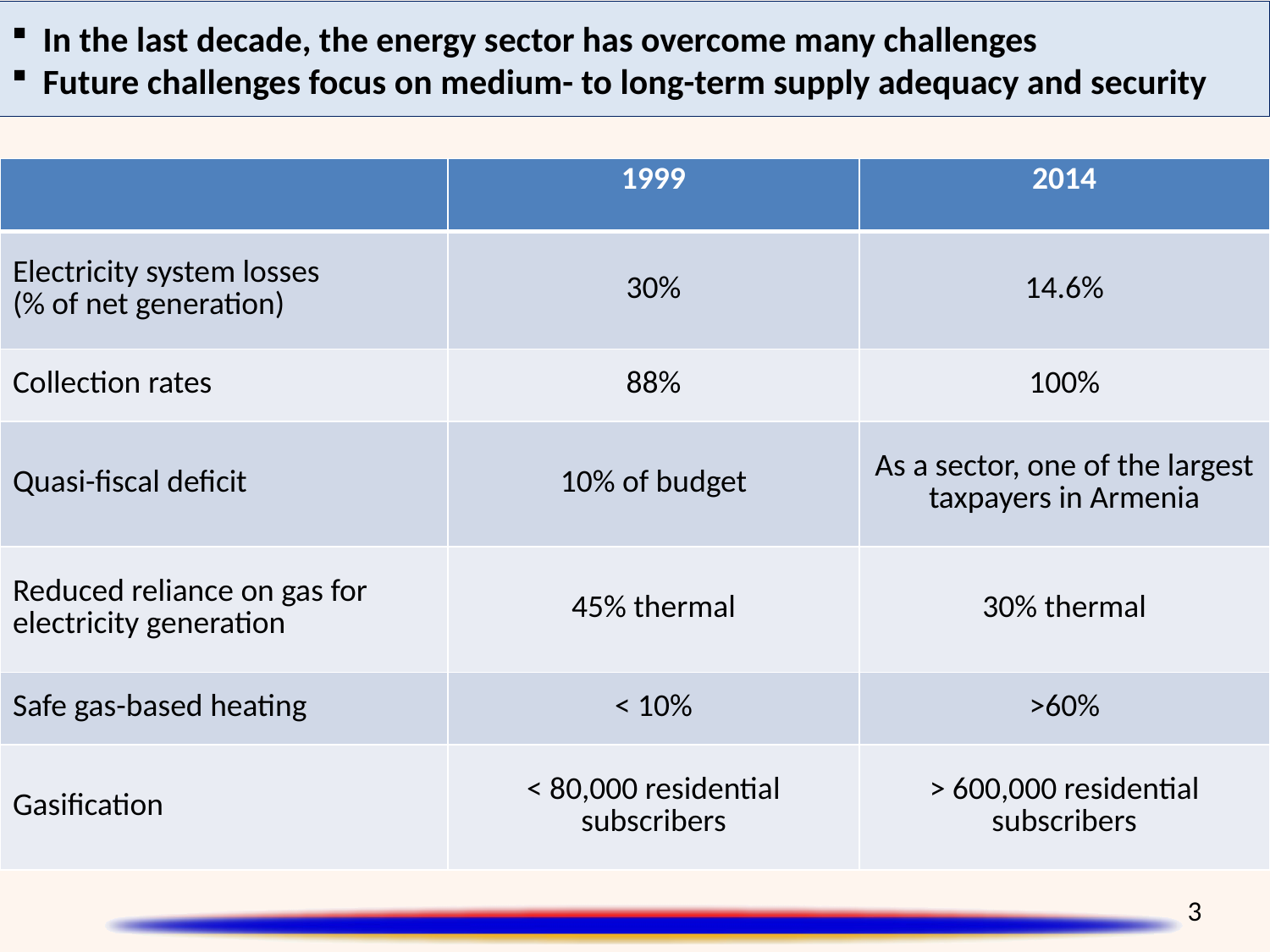

In the last decade, the energy sector has overcome many challenges
Future challenges focus on medium- to long-term supply adequacy and security

|  | 1999 | 2014 |
| --- | --- | --- |
| Electricity system losses (% of net generation) | 30% | 14.6% |
| Collection rates | 88% | 100% |
| Quasi-fiscal deficit | 10% of budget | As a sector, one of the largest taxpayers in Armenia |
| Reduced reliance on gas for electricity generation | 45% thermal | 30% thermal |
| Safe gas-based heating | < 10% | >60% |
| Gasification | < 80,000 residential subscribers | > 600,000 residential subscribers |
3